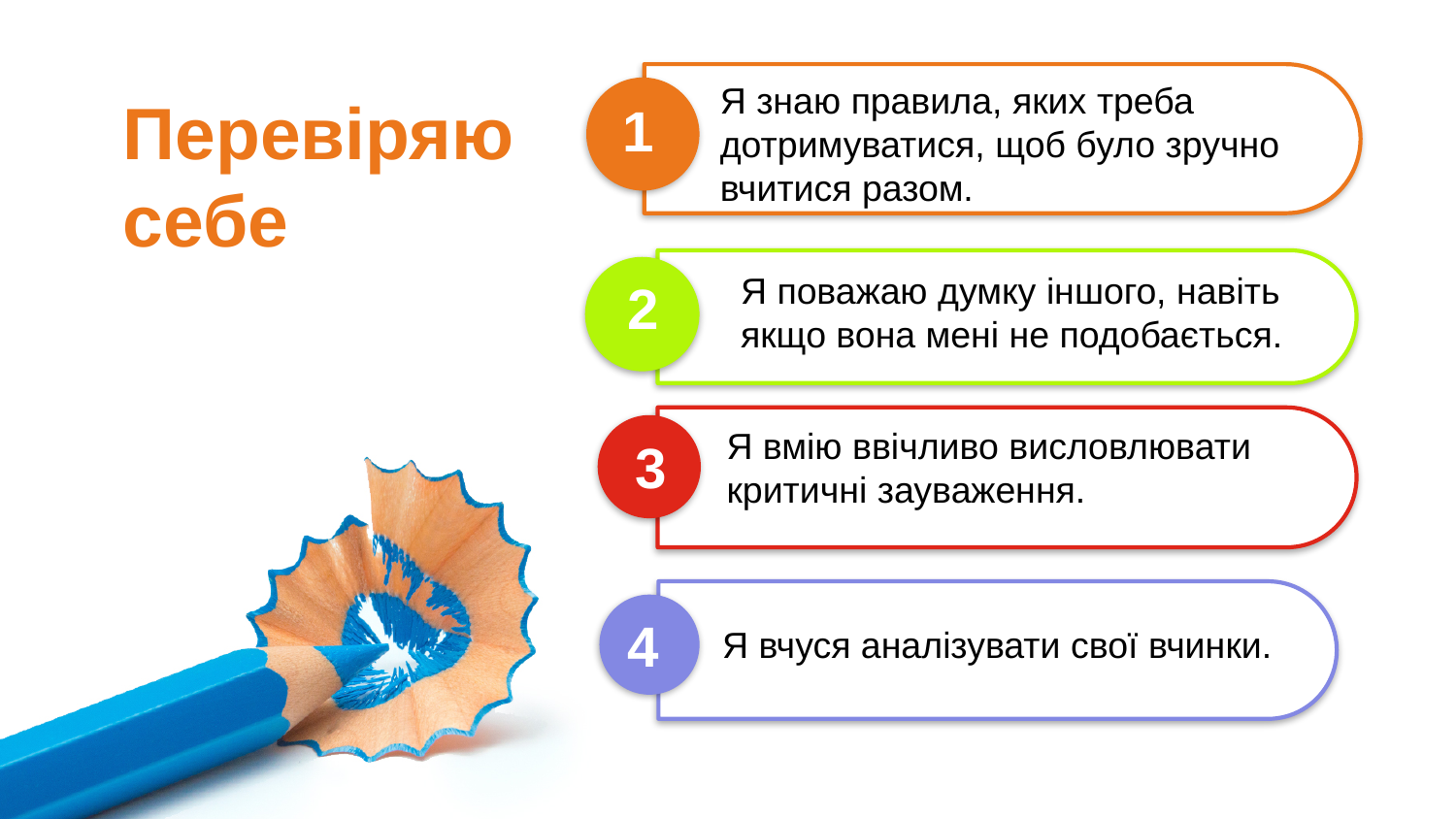

Я знаю правила, яких треба
дотримуватися, щоб було зручно вчитися разом.
Перевіряю себе

1

Я поважаю думку іншого, навіть якщо вона мені не подобається.
2

Я вмію ввічливо висловлювати
критичні зауваження.
3

4
Я вчуся аналізувати свої вчинки.